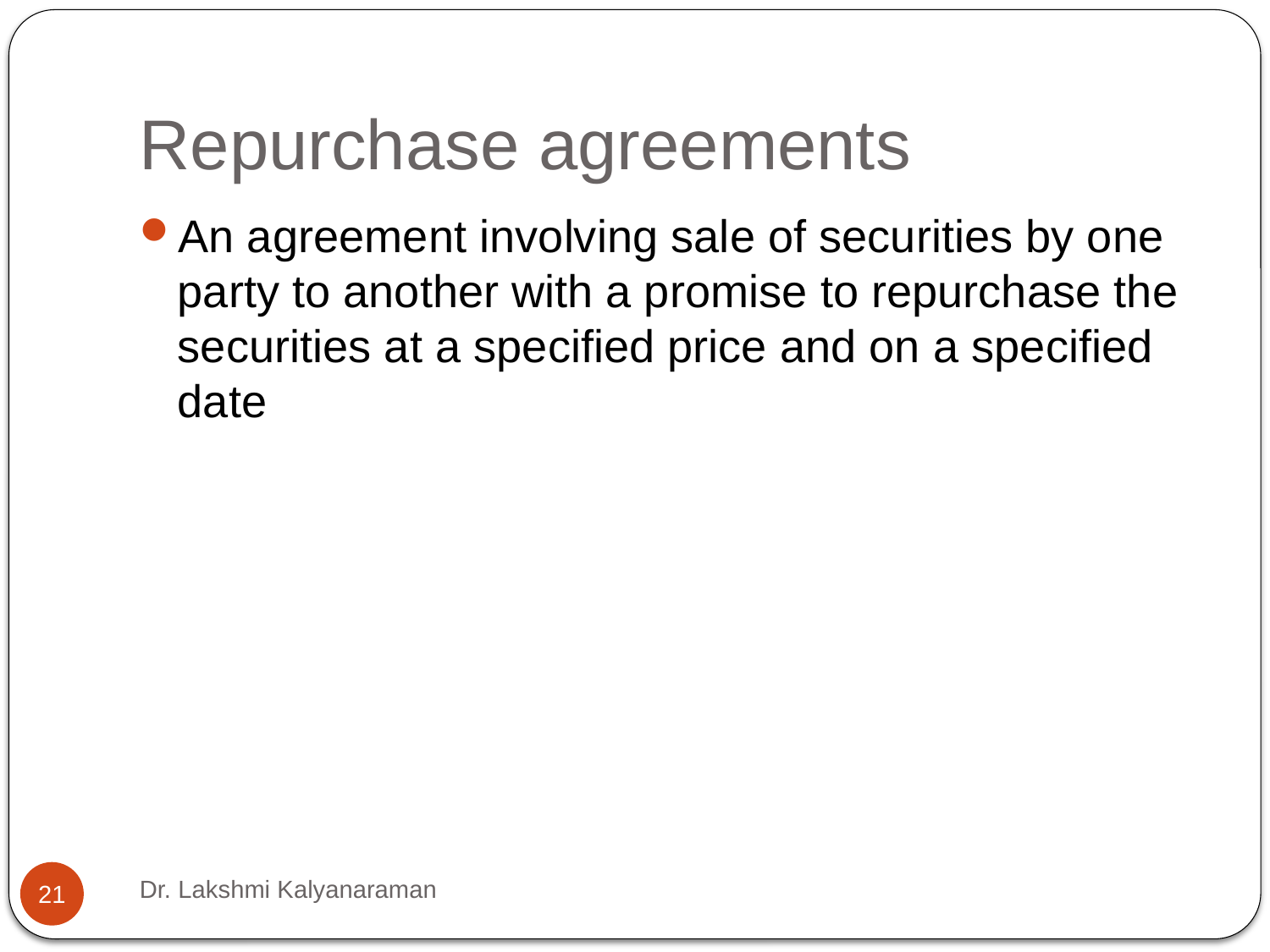

# Repurchase agreements
An agreement involving sale of securities by one party to another with a promise to repurchase the securities at a specified price and on a specified date
Dr. Lakshmi Kalyanaraman
21